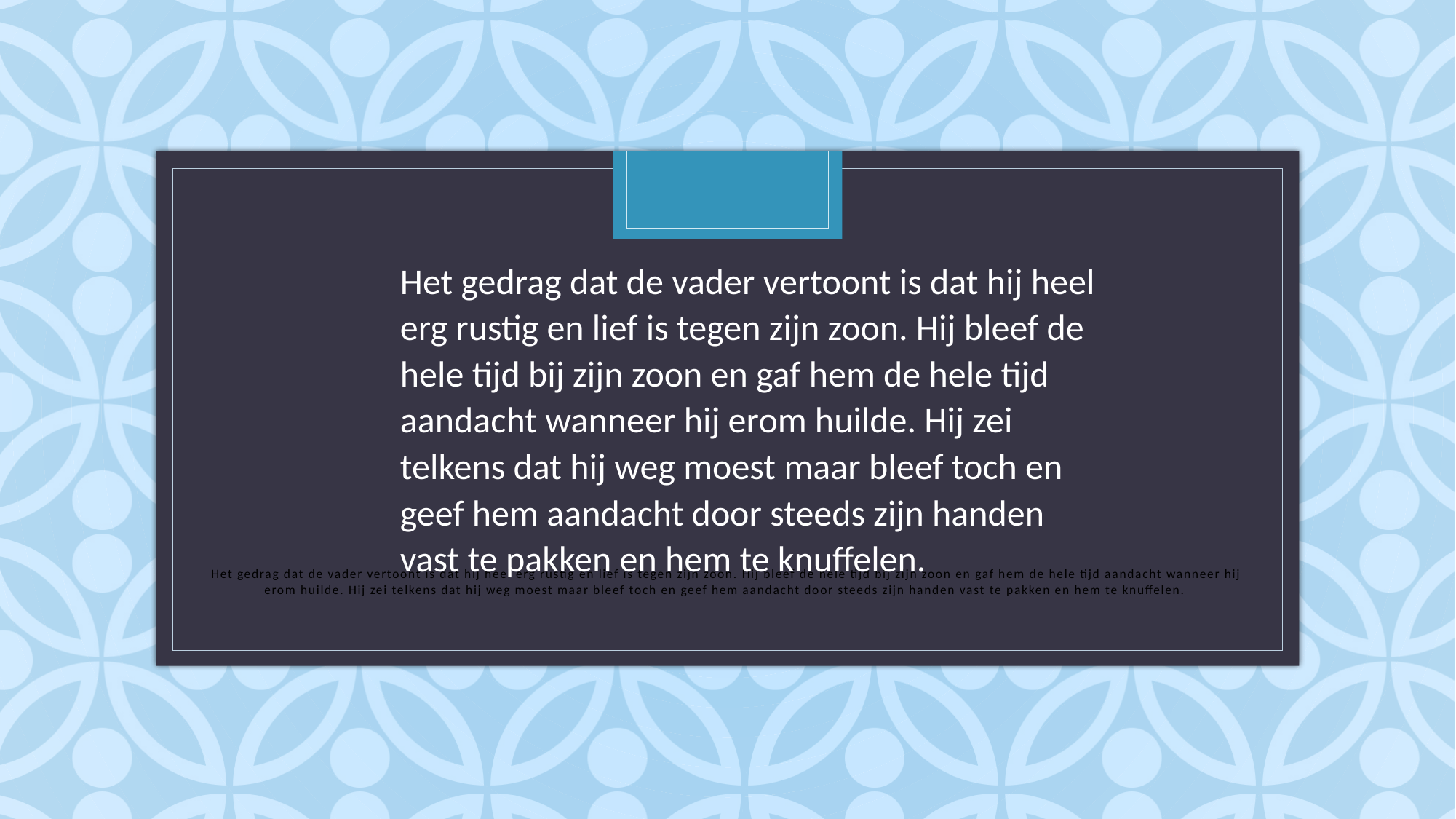

Het gedrag dat de vader vertoont is dat hij heel erg rustig en lief is tegen zijn zoon. Hij bleef de hele tijd bij zijn zoon en gaf hem de hele tijd aandacht wanneer hij erom huilde. Hij zei telkens dat hij weg moest maar bleef toch en geef hem aandacht door steeds zijn handen vast te pakken en hem te knuffelen.
Het gedrag dat de vader vertoont is dat hij heel erg rustig en lief is tegen zijn zoon. Hij bleef de hele tijd bij zijn zoon en gaf hem de hele tijd aandacht wanneer hij erom huilde. Hij zei telkens dat hij weg moest maar bleef toch en geef hem aandacht door steeds zijn handen vast te pakken en hem te knuffelen.